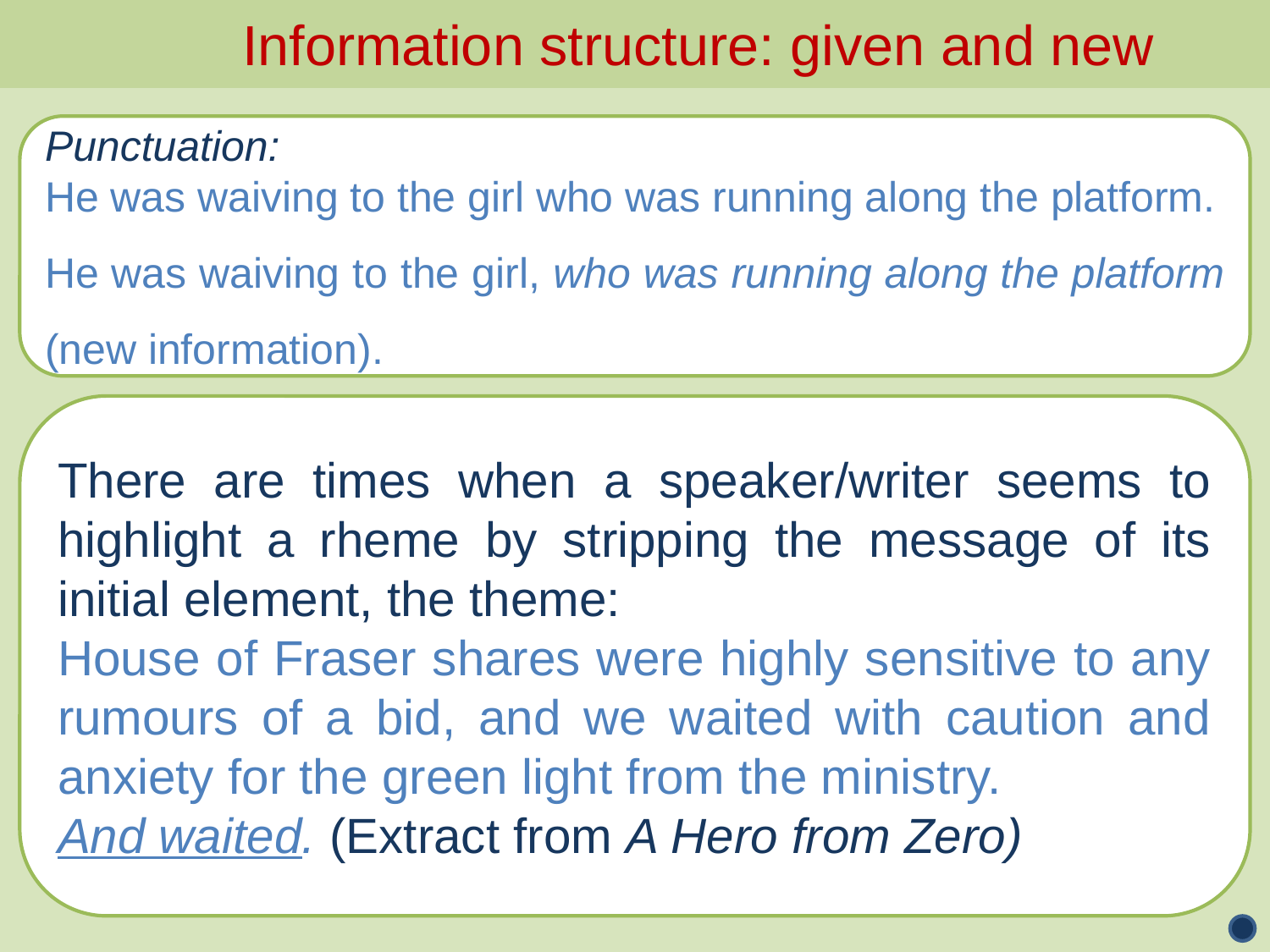

Information structure: given and new
Punctuation:
He was waiving to the girl who was running along the platform.
He was waiving to the girl, who was running along the platform (new information).
There are times when a speaker/writer seems to highlight a rheme by stripping the message of its initial element, the theme:
House of Fraser shares were highly sensitive to any rumours of a bid, and we waited with caution and anxiety for the green light from the ministry.
And waited. (Extract from A Hero from Zero)